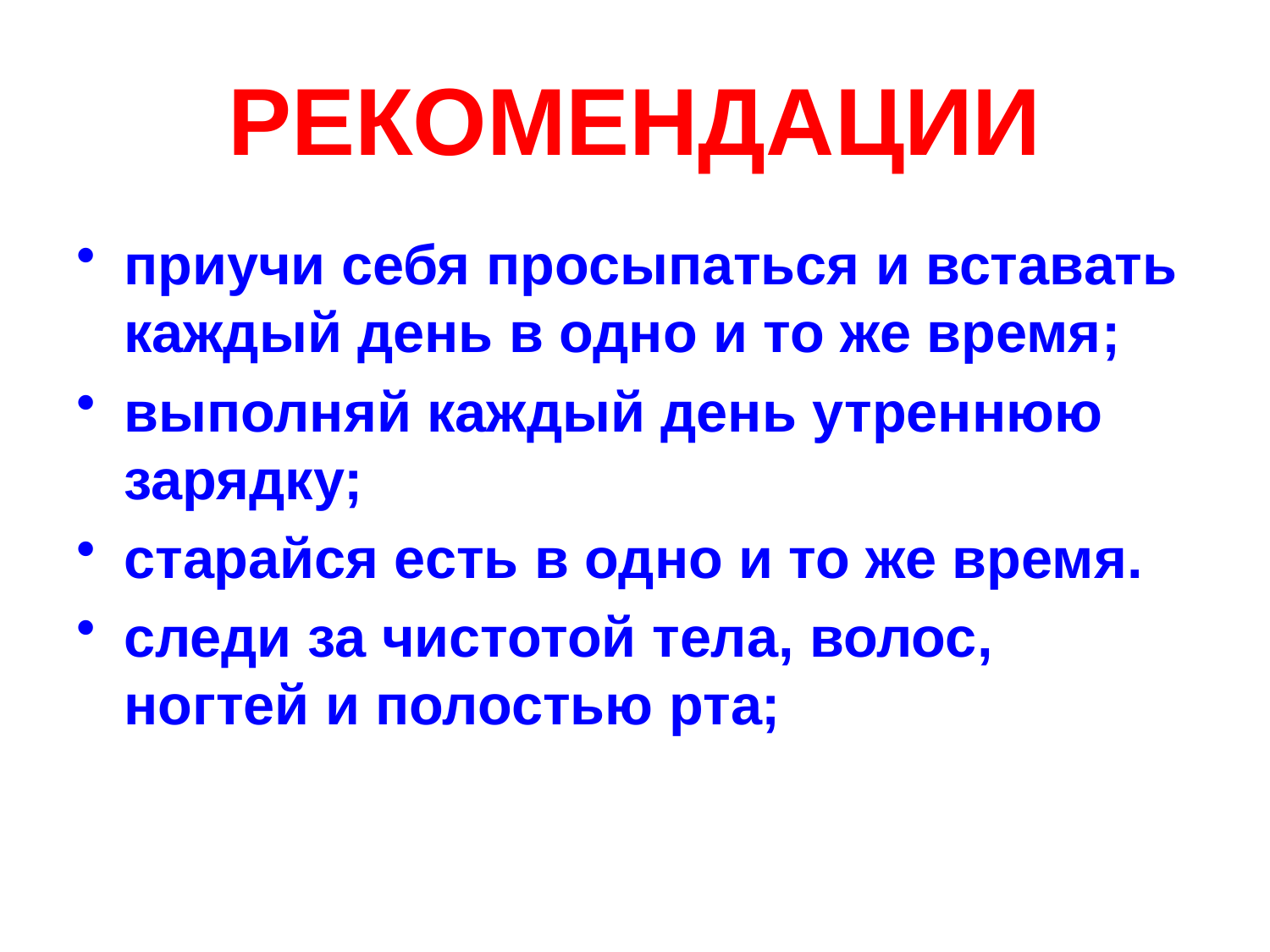

# РЕКОМЕНДАЦИИ
приучи себя просыпаться и вставать каждый день в одно и то же время;
выполняй каждый день утреннюю зарядку;
старайся есть в одно и то же время.
следи за чистотой тела, волос, ногтей и полостью рта;